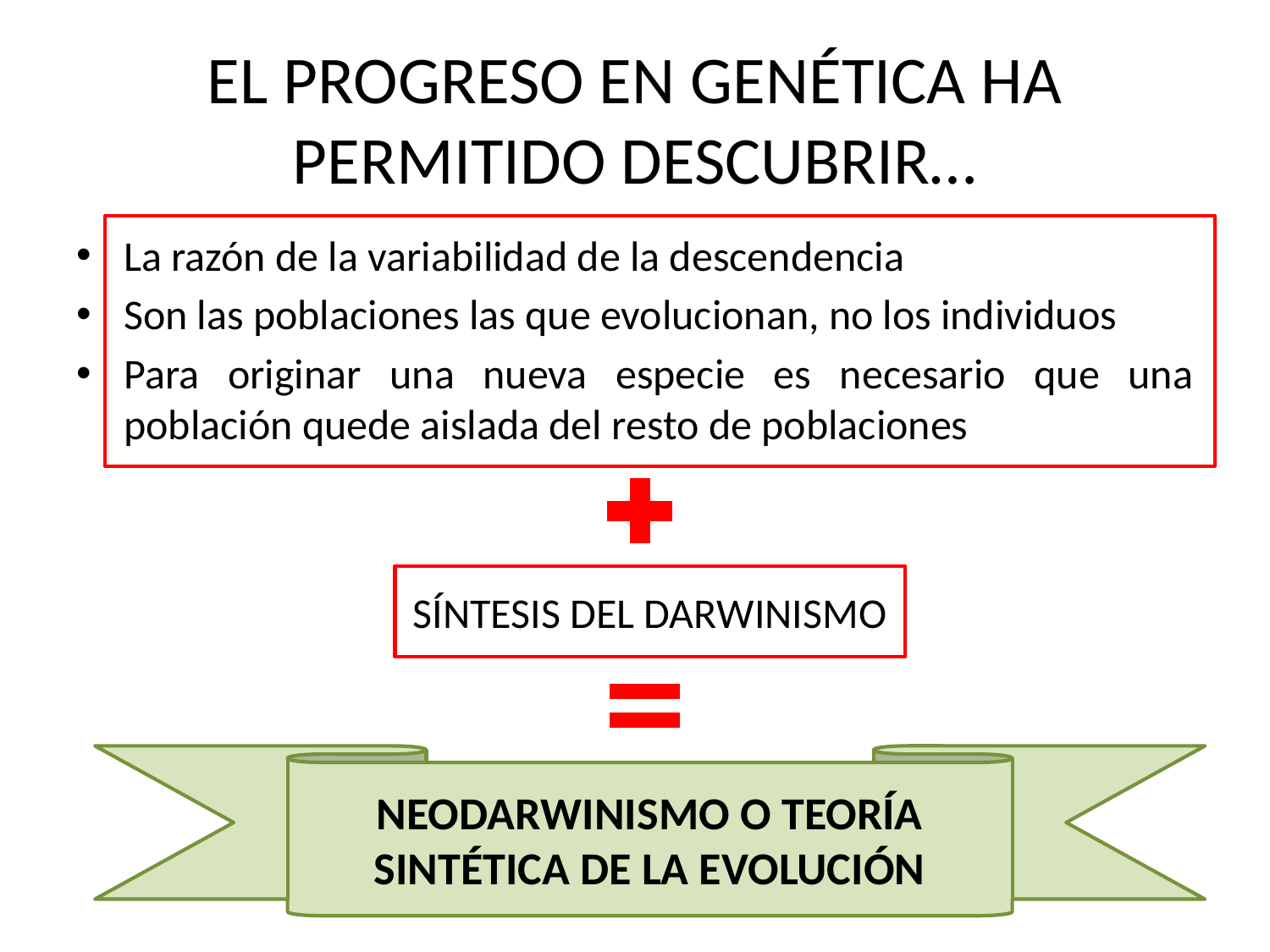

# EL PROGRESO EN GENÉTICA HA PERMITIDO DESCUBRIR…

La razón de la variabilidad de la descendencia
Son las poblaciones las que evolucionan, no los individuos
Para originar una nueva especie es necesario que una población quede aislada del resto de poblaciones

SÍNTESIS DEL DARWINISMO

NEODARWINISMO O TEORÍA SINTÉTICA DE LA EVOLUCIÓN